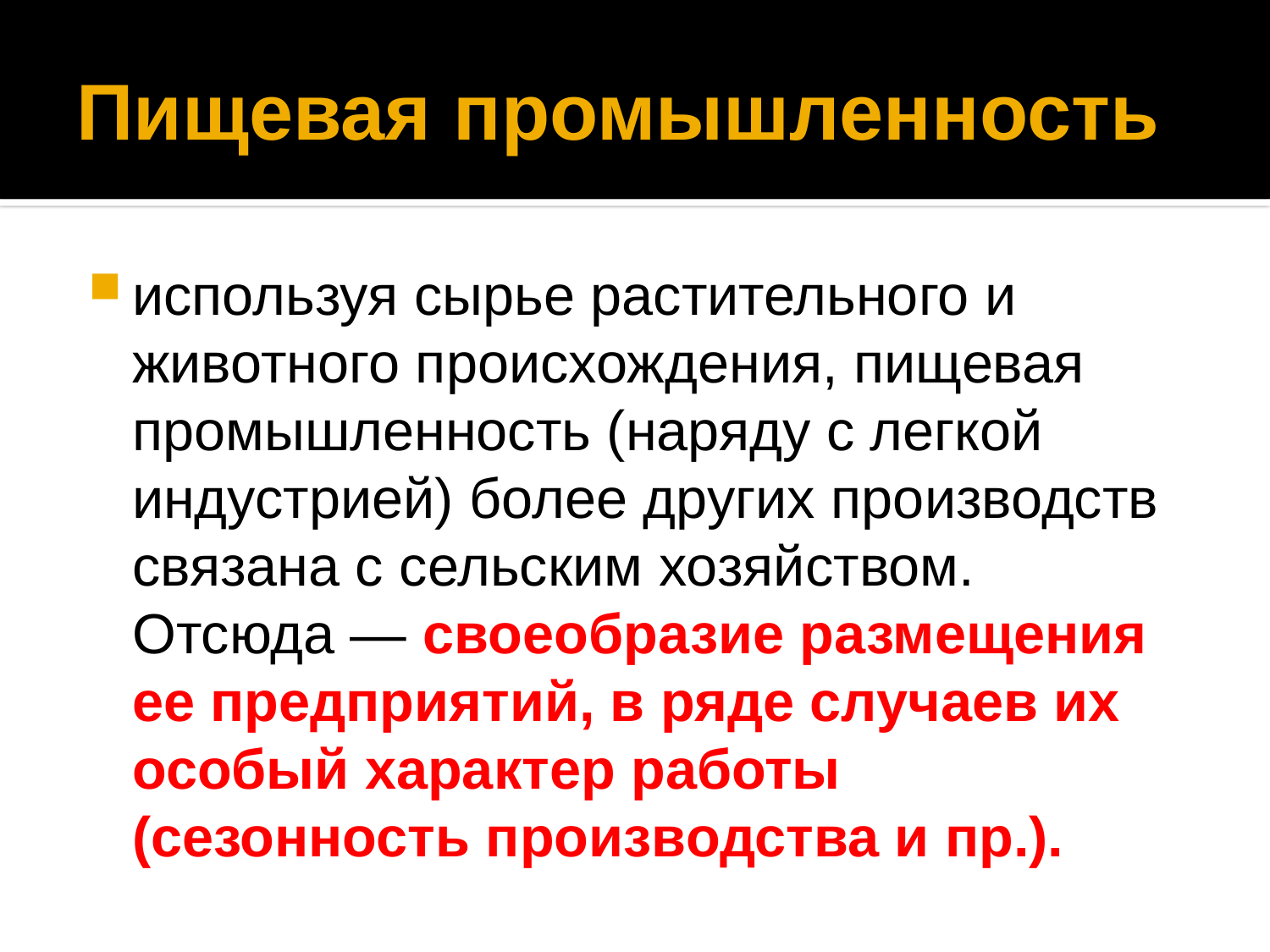

# Пищевая промышленность
используя сырье растительного и животного происхождения, пищевая промышленность (наряду с легкой индустрией) более других производств связана с сельским хозяйством. Отсюда — своеобразие размещения ее предприятий, в ряде случаев их особый характер работы (сезонность производства и пр.).